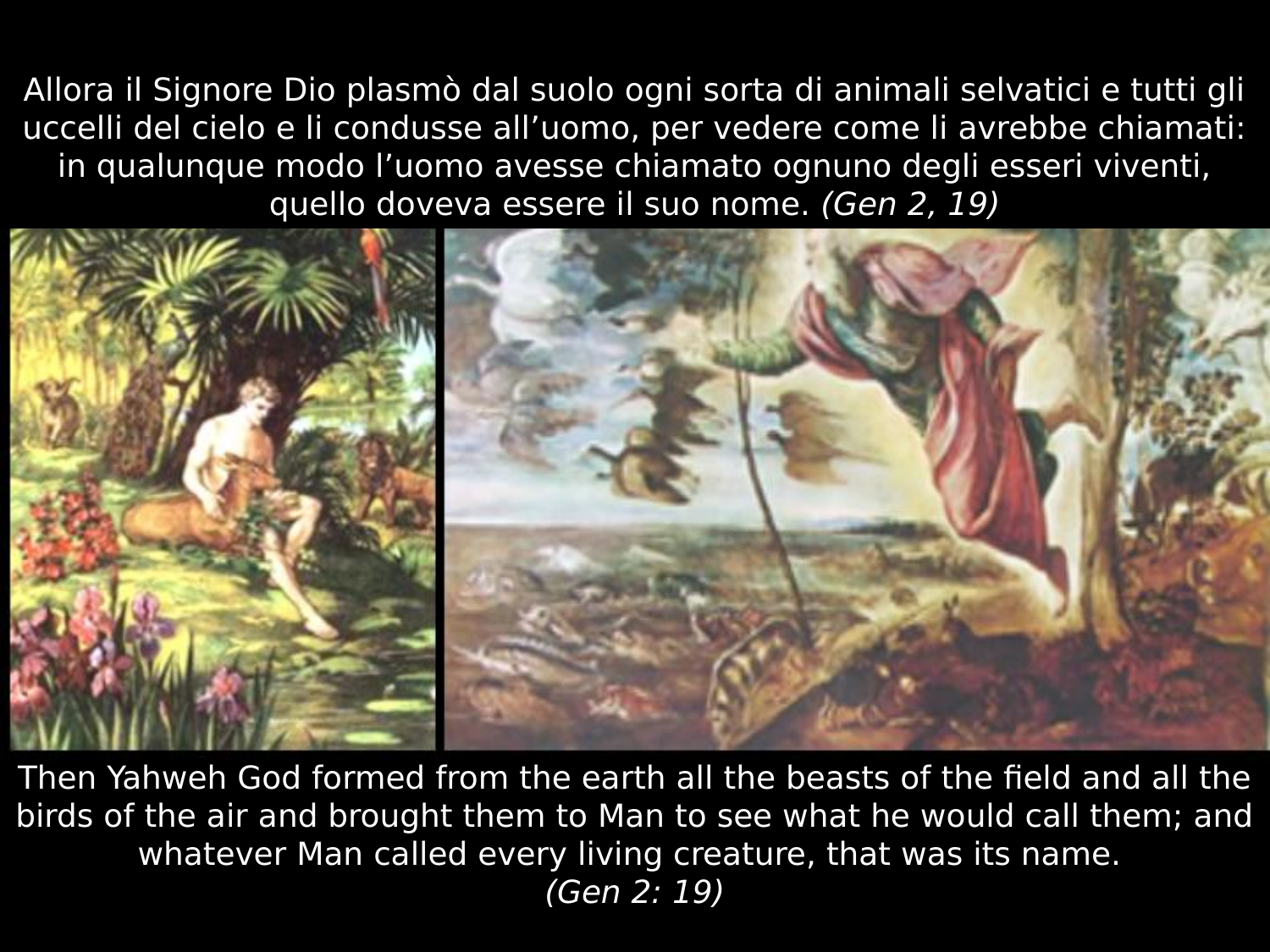

#
Allora il Signore Dio plasmò dal suolo ogni sorta di animali selvatici e tutti gli uccelli del cielo e li condusse all’uomo, per vedere come li avrebbe chiamati: in qualunque modo l’uomo avesse chiamato ognuno degli esseri viventi, quello doveva essere il suo nome. (Gen 2, 19)
Then Yahweh God formed from the earth all the beasts of the field and all the birds of the air and brought them to Man to see what he would call them; and whatever Man called every living creature, that was its name.
(Gen 2: 19)